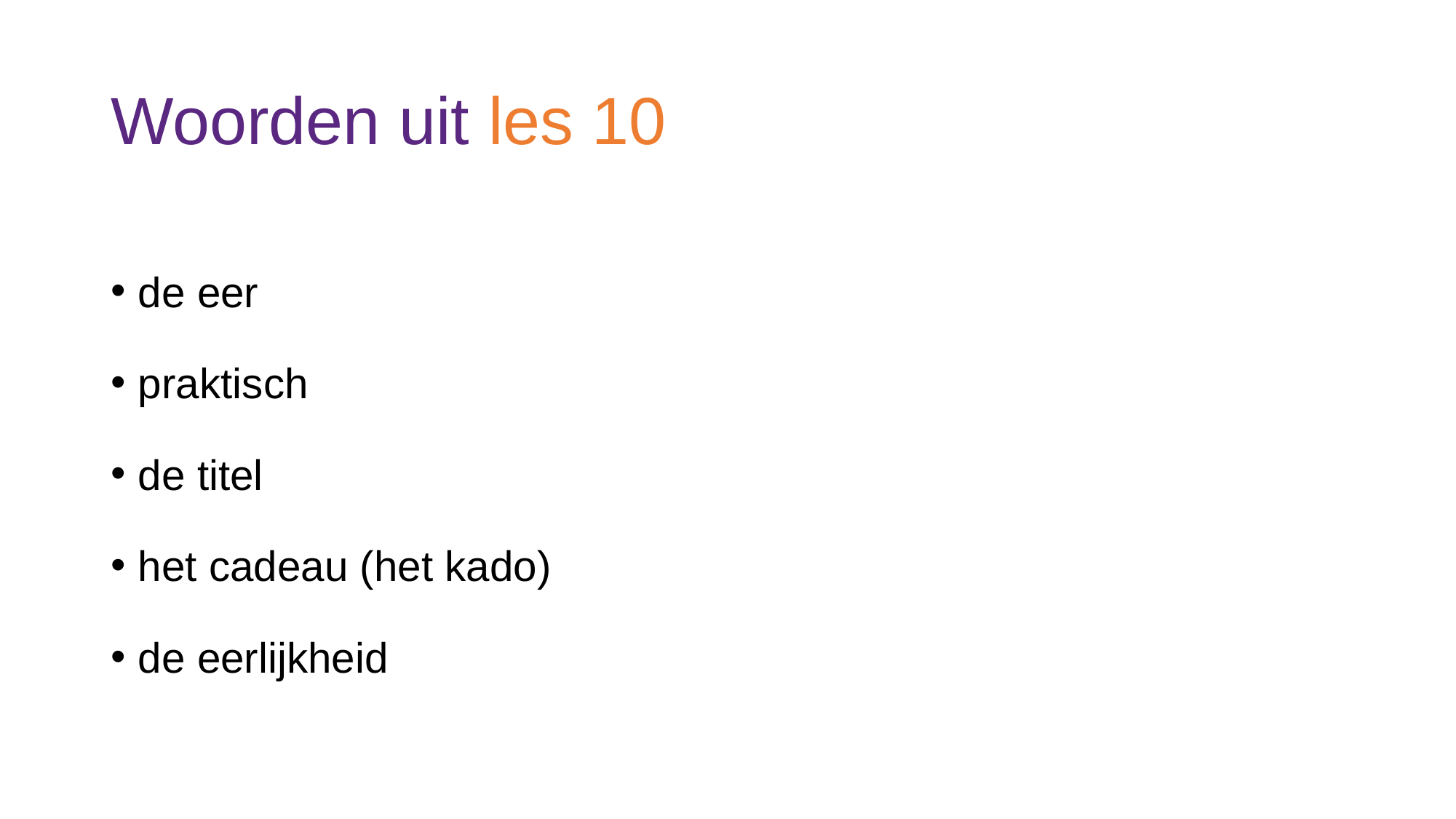

# Woorden uit les 10
de eer
praktisch
de titel
het cadeau (het kado)
de eerlijkheid